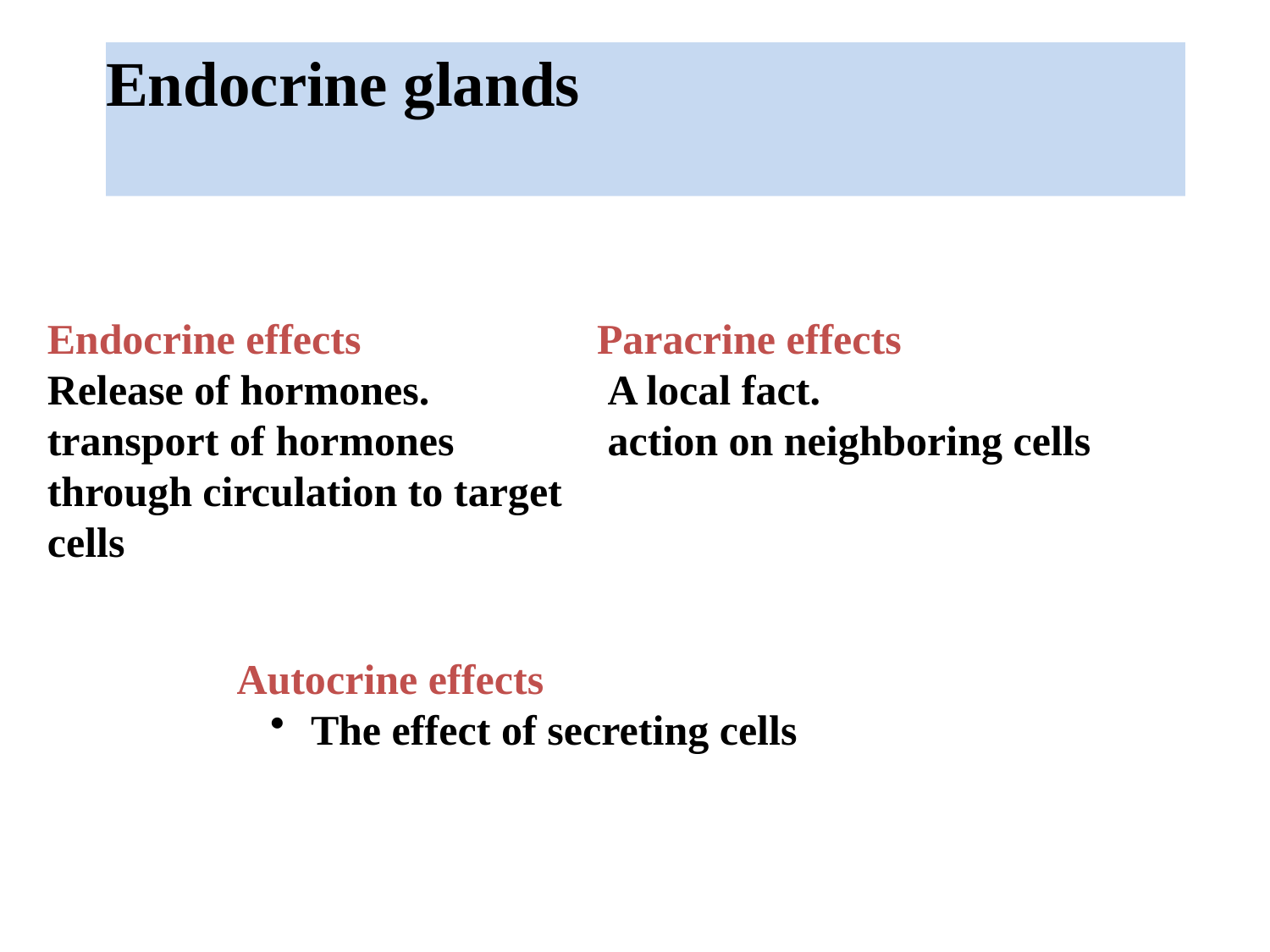

Endocrine glands

Endocrine effects
Release of hormones.
transport of hormones through circulation to target cells

Paracrine effects
 A local fact.
 action on neighboring cells

Autocrine effects
 The effect of secreting cells